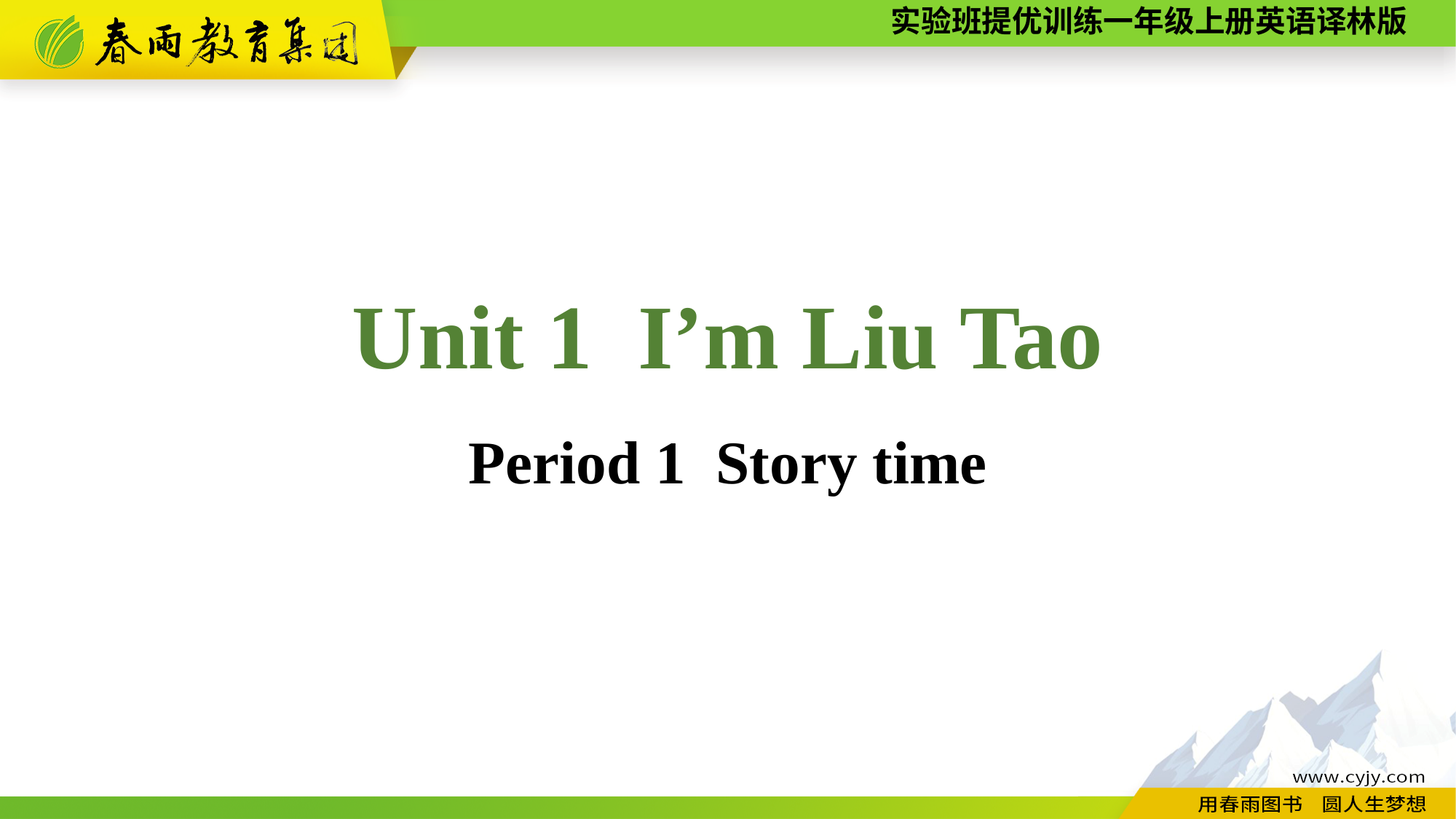

Unit 1  I’m Liu Tao
Period 1  Story time